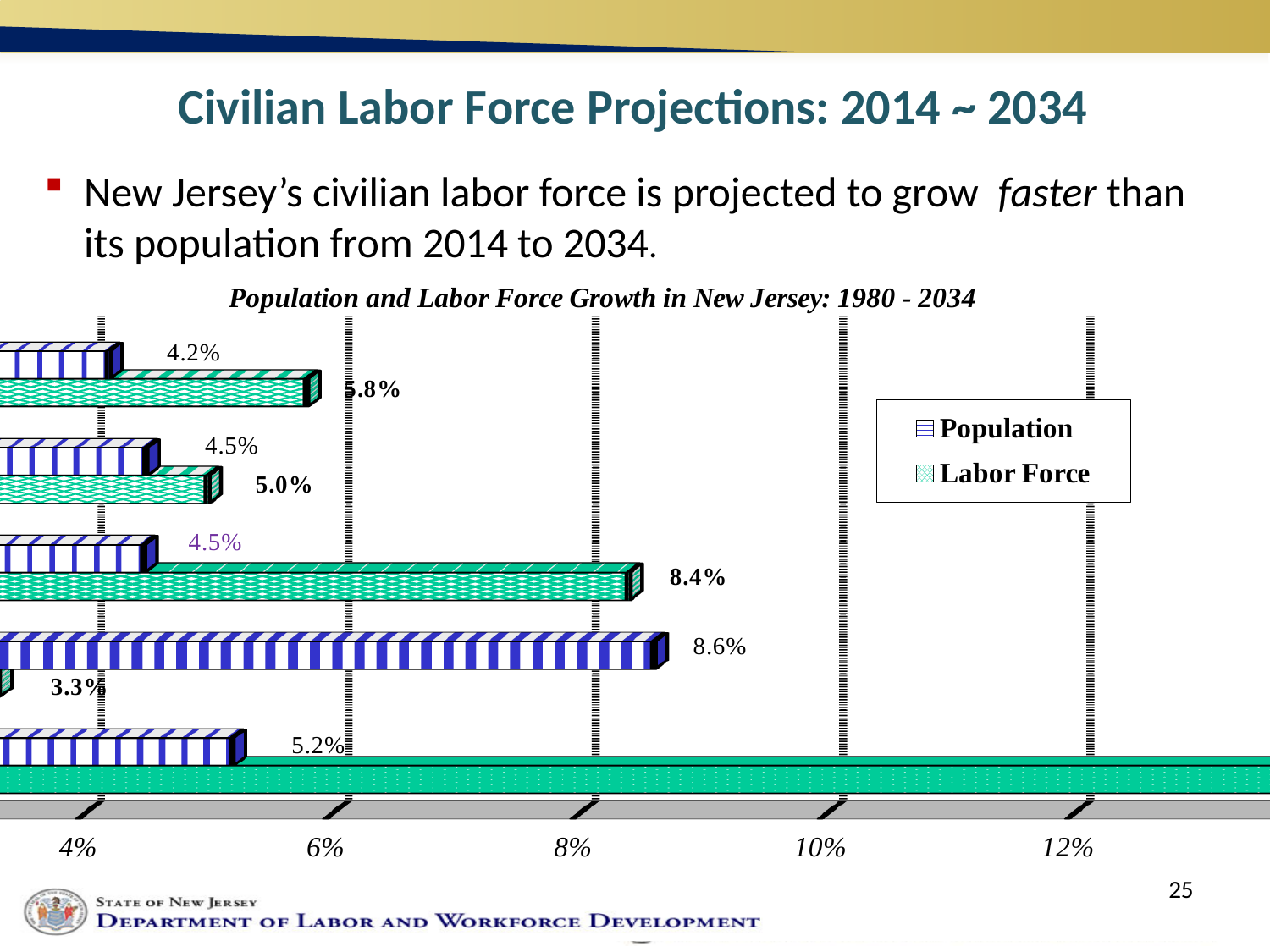

Civilian Labor Force Projections: 2014 ~ 2034
New Jersey’s civilian labor force is projected to grow  faster than its population from 2014 to 2034.

[unsupported chart]

25